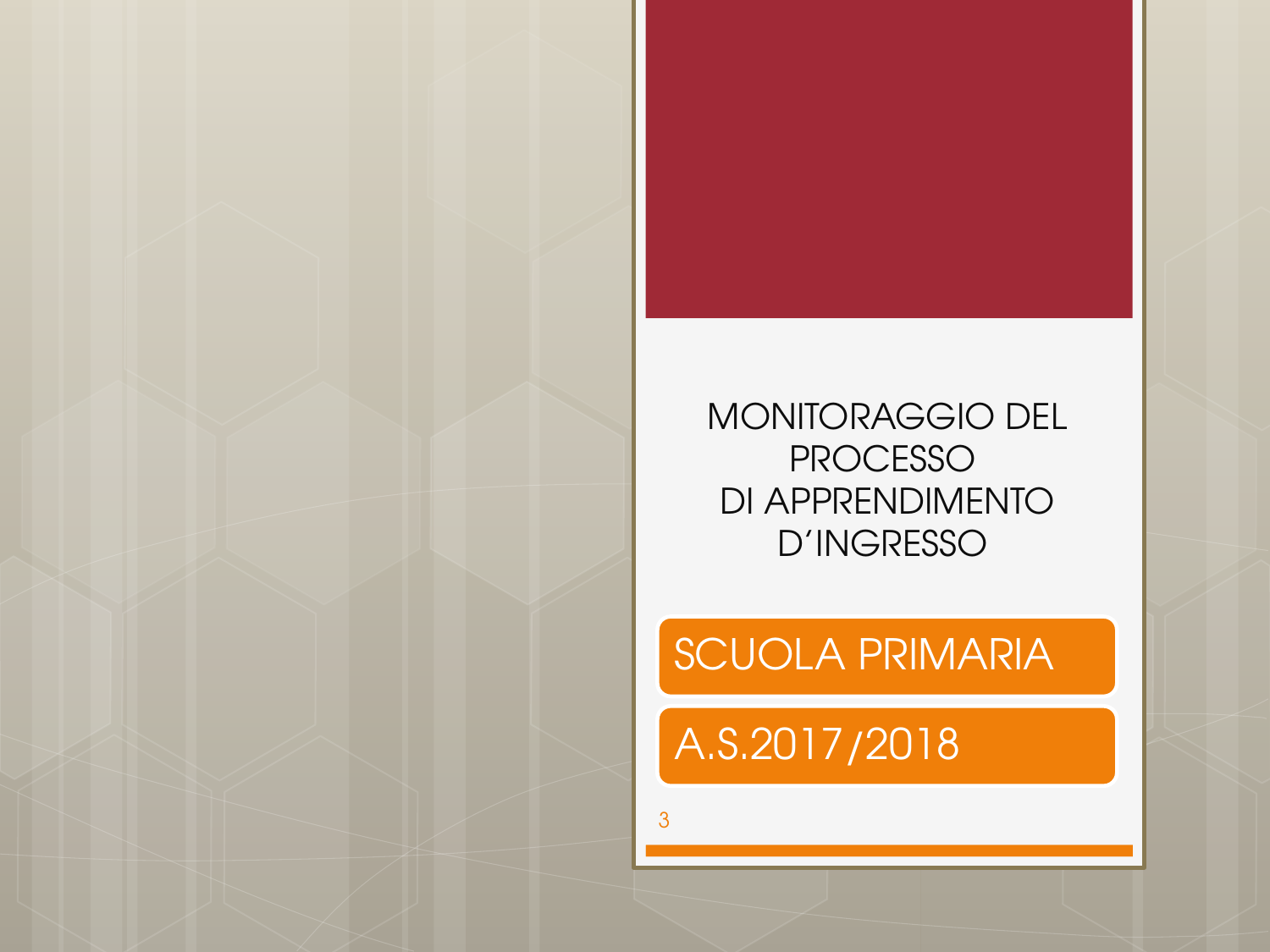

# MONITORAGGIO DEL PROCESSO DI APPRENDIMENTO D’INGRESSO
SCUOLA PRIMARIA
A.S.2017/2018
3